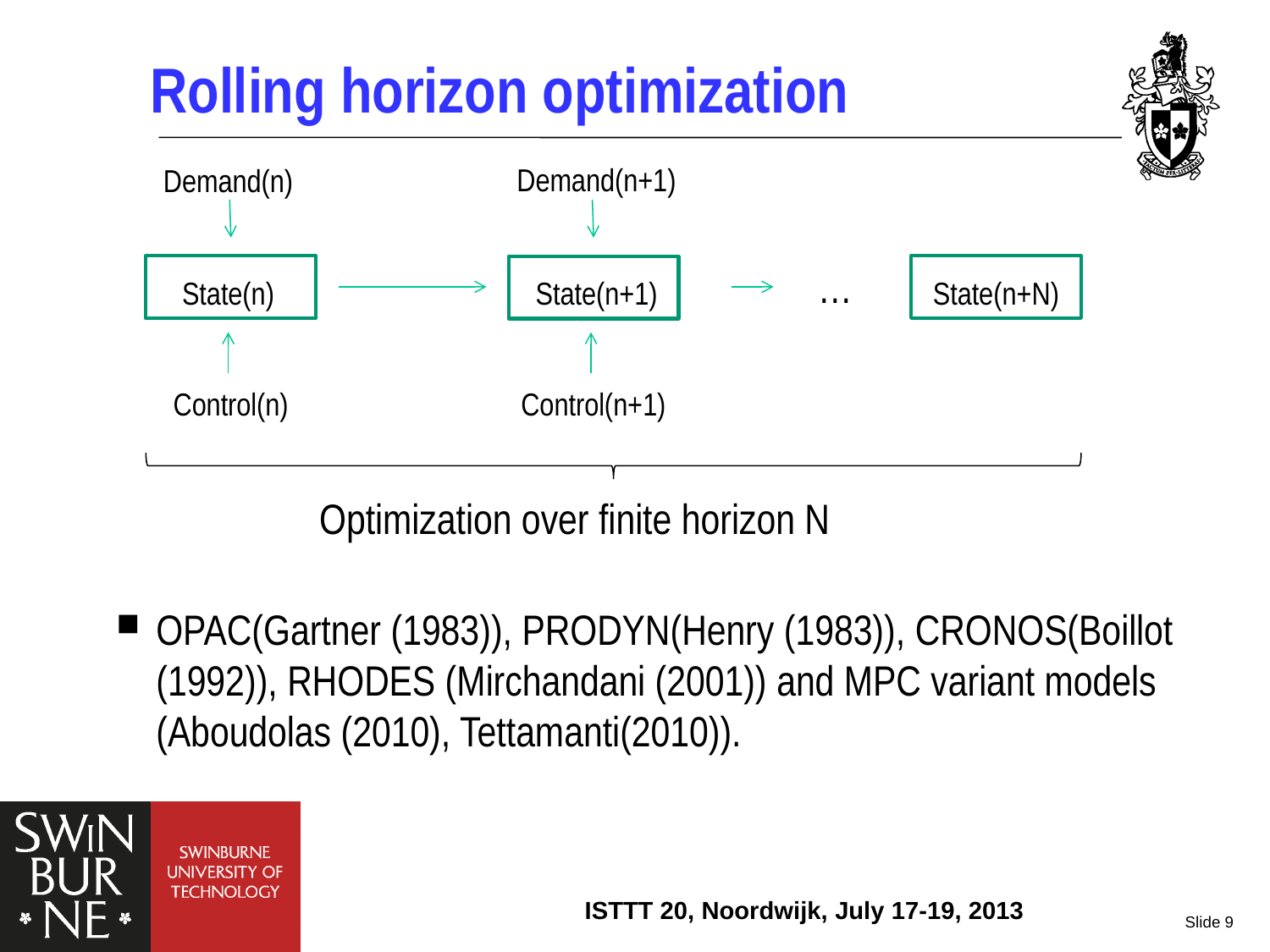

# Rolling horizon optimization

Demand(n+1)
Demand(n)
…

State(n)
State(n+1)
State(n+N)
Control(n)
Control(n+1)
Optimization over finite horizon N
OPAC(Gartner (1983)), PRODYN(Henry (1983)), CRONOS(Boillot (1992)), RHODES (Mirchandani (2001)) and MPC variant models (Aboudolas (2010), Tettamanti(2010)).

ISTTT 20, Noordwijk, July 17-19, 2013